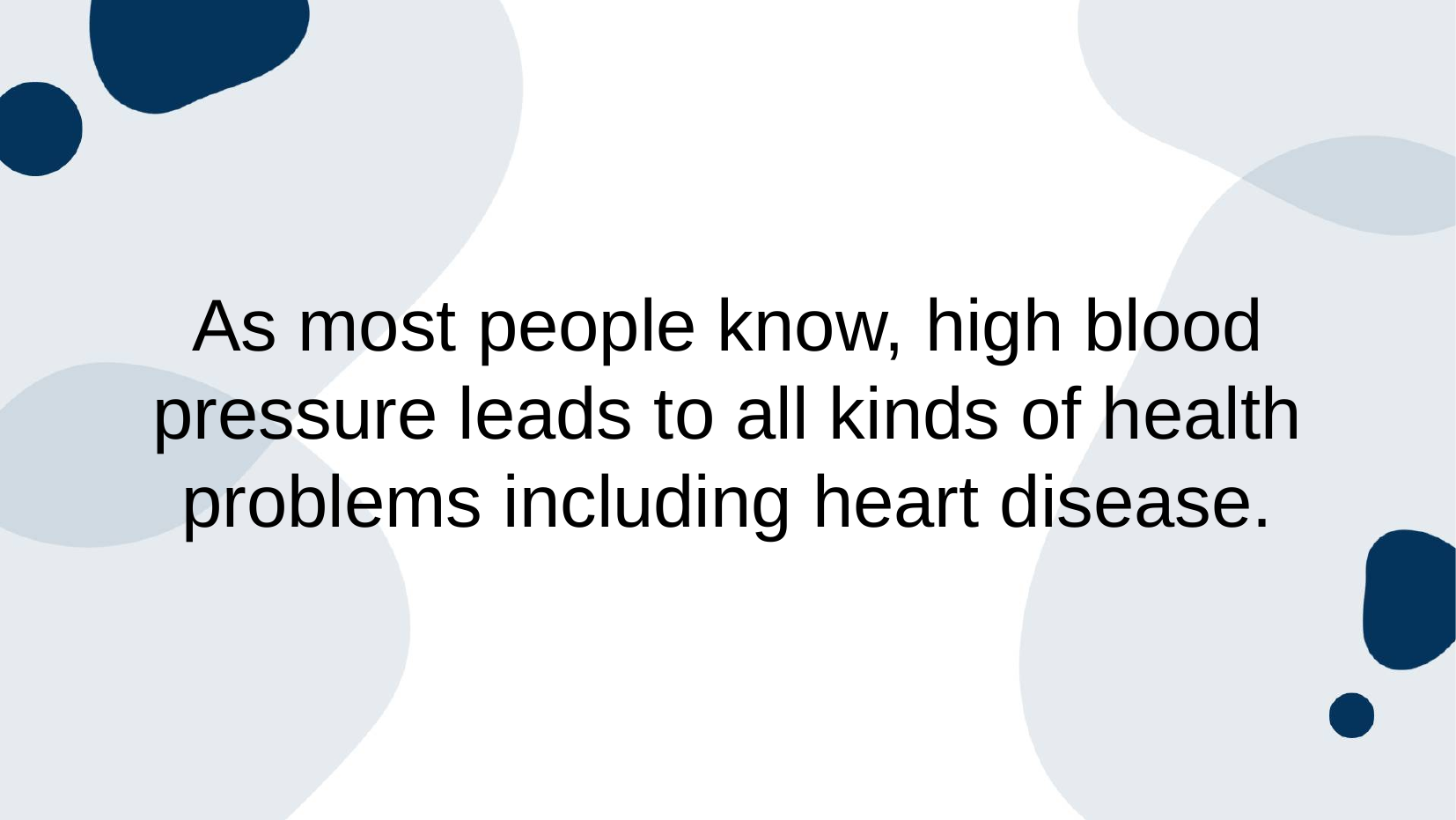

As most people know, high blood pressure leads to all kinds of health problems including heart disease.